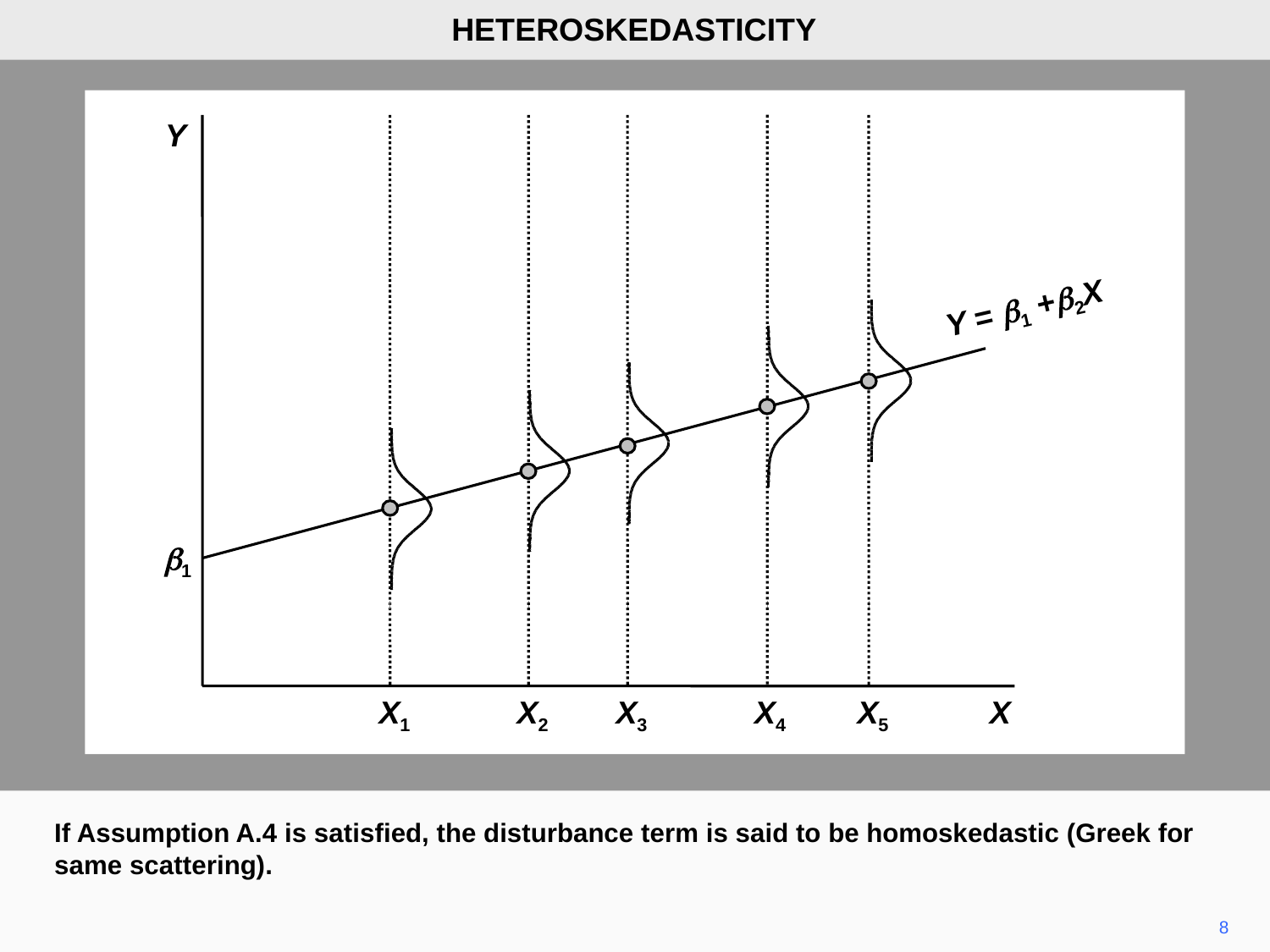

HETEROSKEDASTICITY

Y

Y = β1 +β2X

β1

X1
X2
X3
X4
X5
X

If Assumption A.4 is satisfied, the disturbance term is said to be homoskedastic (Greek for same scattering).
8